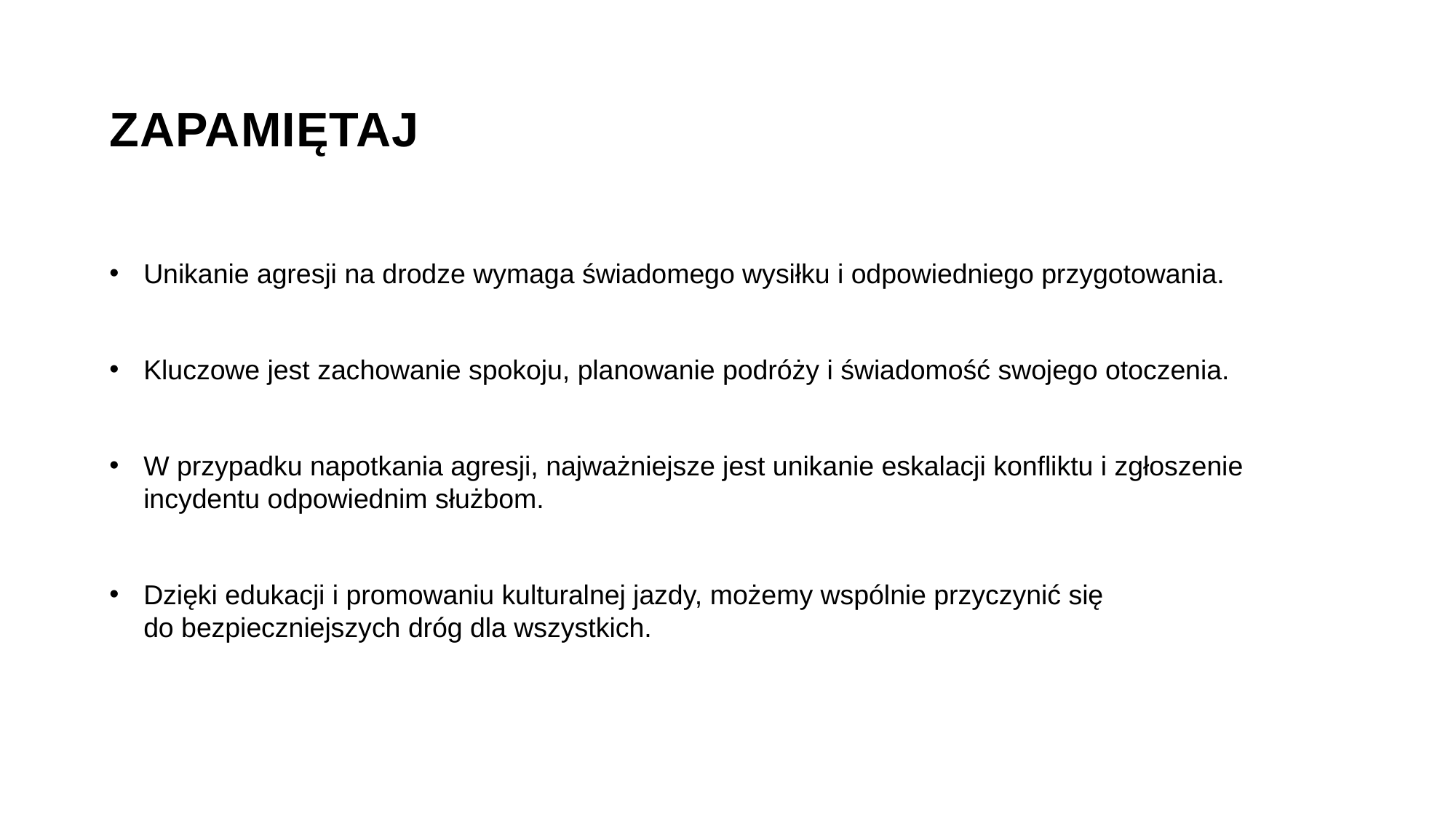

Zapamiętaj
Unikanie agresji na drodze wymaga świadomego wysiłku i odpowiedniego przygotowania.

Kluczowe jest zachowanie spokoju, planowanie podróży i świadomość swojego otoczenia.

W przypadku napotkania agresji, najważniejsze jest unikanie eskalacji konfliktu i zgłoszenie incydentu odpowiednim służbom.

Dzięki edukacji i promowaniu kulturalnej jazdy, możemy wspólnie przyczynić się do bezpieczniejszych dróg dla wszystkich.